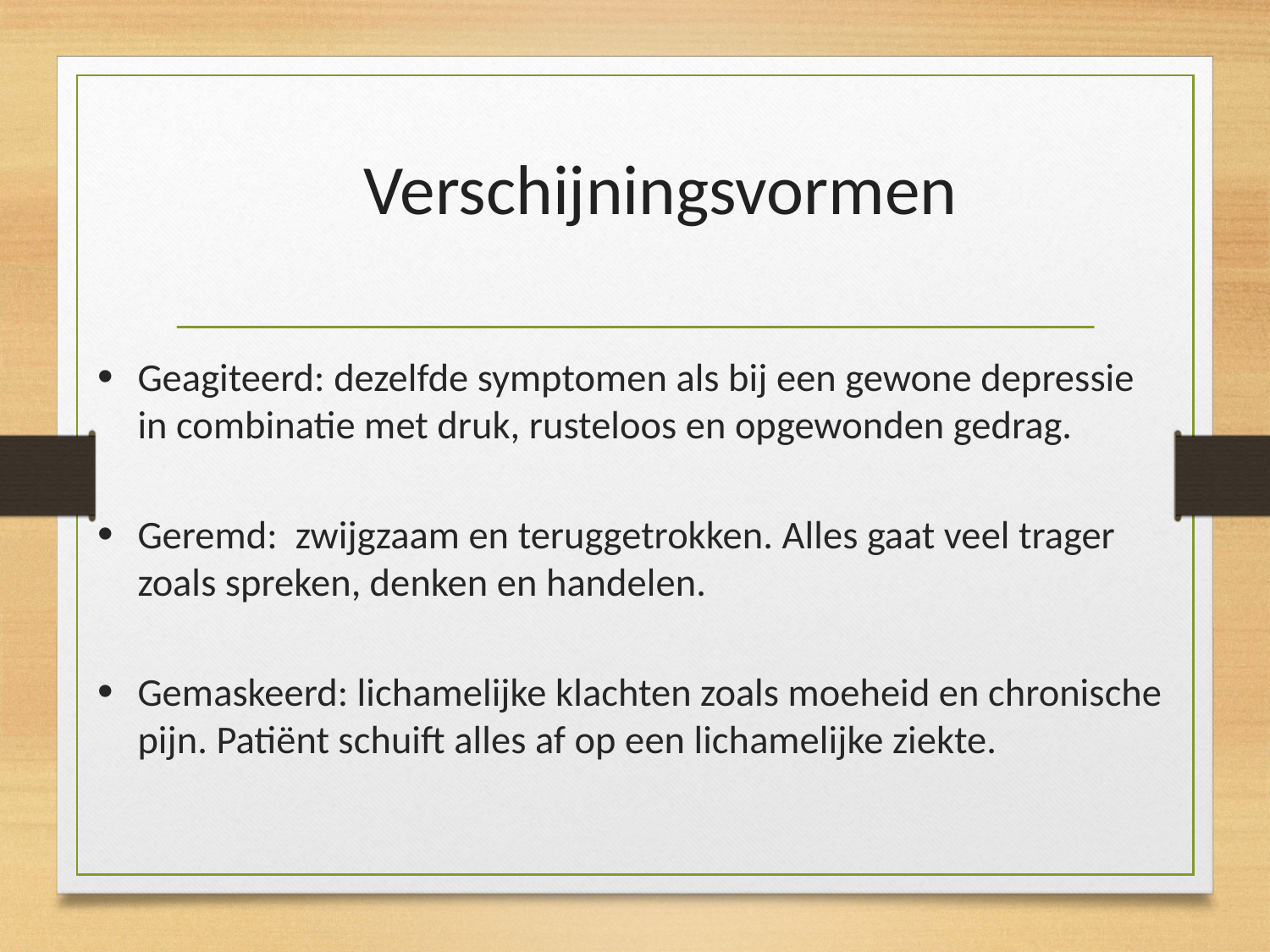

# Verschijningsvormen
Geagiteerd: dezelfde symptomen als bij een gewone depressie in combinatie met druk, rusteloos en opgewonden gedrag.

Geremd:  zwijgzaam en teruggetrokken. Alles gaat veel trager zoals spreken, denken en handelen.

Gemaskeerd: lichamelijke klachten zoals moeheid en chronische pijn. Patiënt schuift alles af op een lichamelijke ziekte.